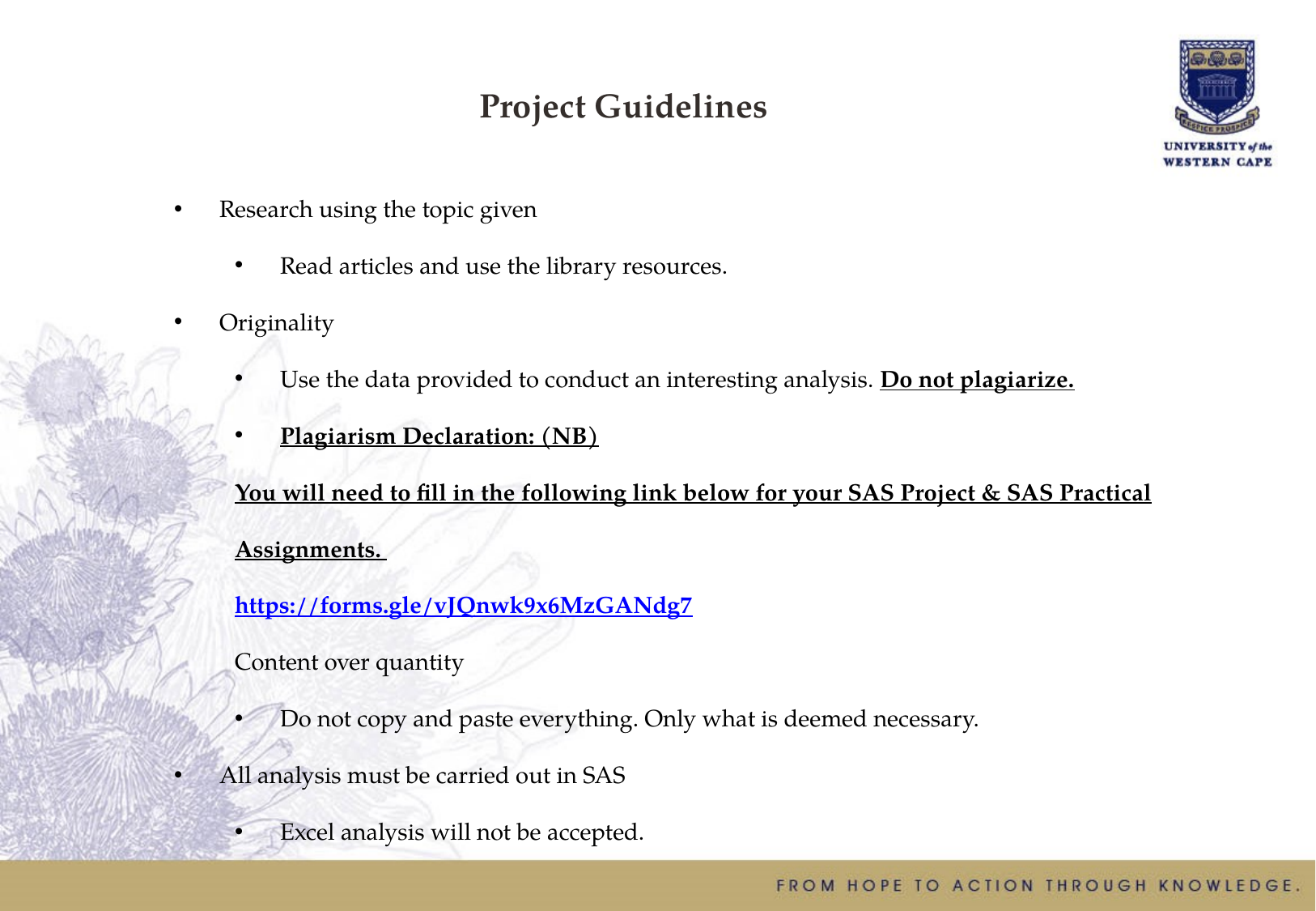

Project Guidelines
Research using the topic given
Read articles and use the library resources.
Originality
Use the data provided to conduct an interesting analysis. Do not plagiarize.
Plagiarism Declaration: (NB)
You will need to fill in the following link below for your SAS Project & SAS Practical Assignments.
https://forms.gle/vJQnwk9x6MzGANdg7
Content over quantity
Do not copy and paste everything. Only what is deemed necessary.
All analysis must be carried out in SAS
Excel analysis will not be accepted.